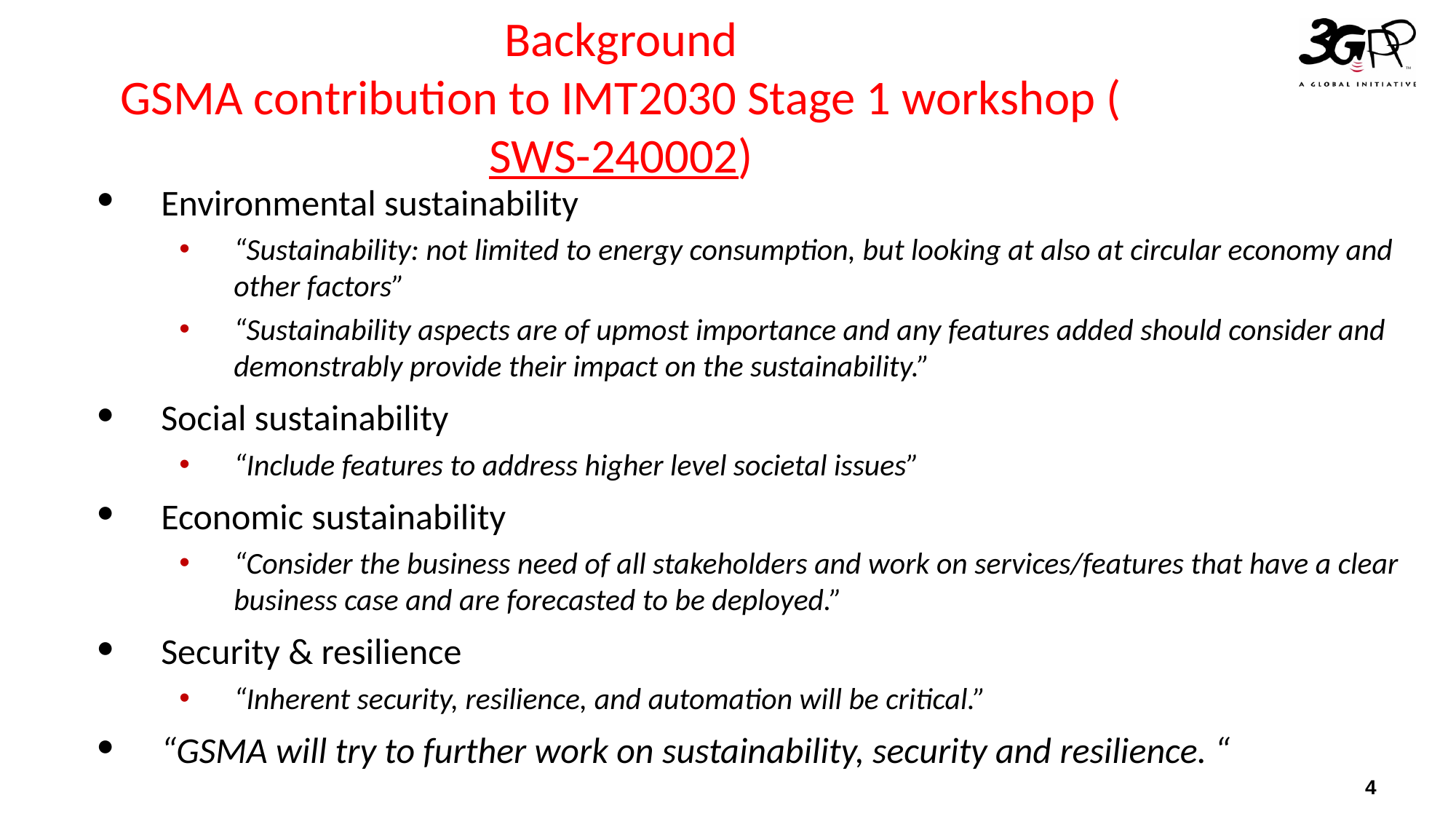

# Background GSMA contribution to IMT2030 Stage 1 workshop (SWS-240002)
Environmental sustainability
“Sustainability: not limited to energy consumption, but looking at also at circular economy and other factors”
“Sustainability aspects are of upmost importance and any features added should consider and demonstrably provide their impact on the sustainability.”
Social sustainability
“Include features to address higher level societal issues”
Economic sustainability
“Consider the business need of all stakeholders and work on services/features that have a clear business case and are forecasted to be deployed.”
Security & resilience
“Inherent security, resilience, and automation will be critical.”
“GSMA will try to further work on sustainability, security and resilience. “